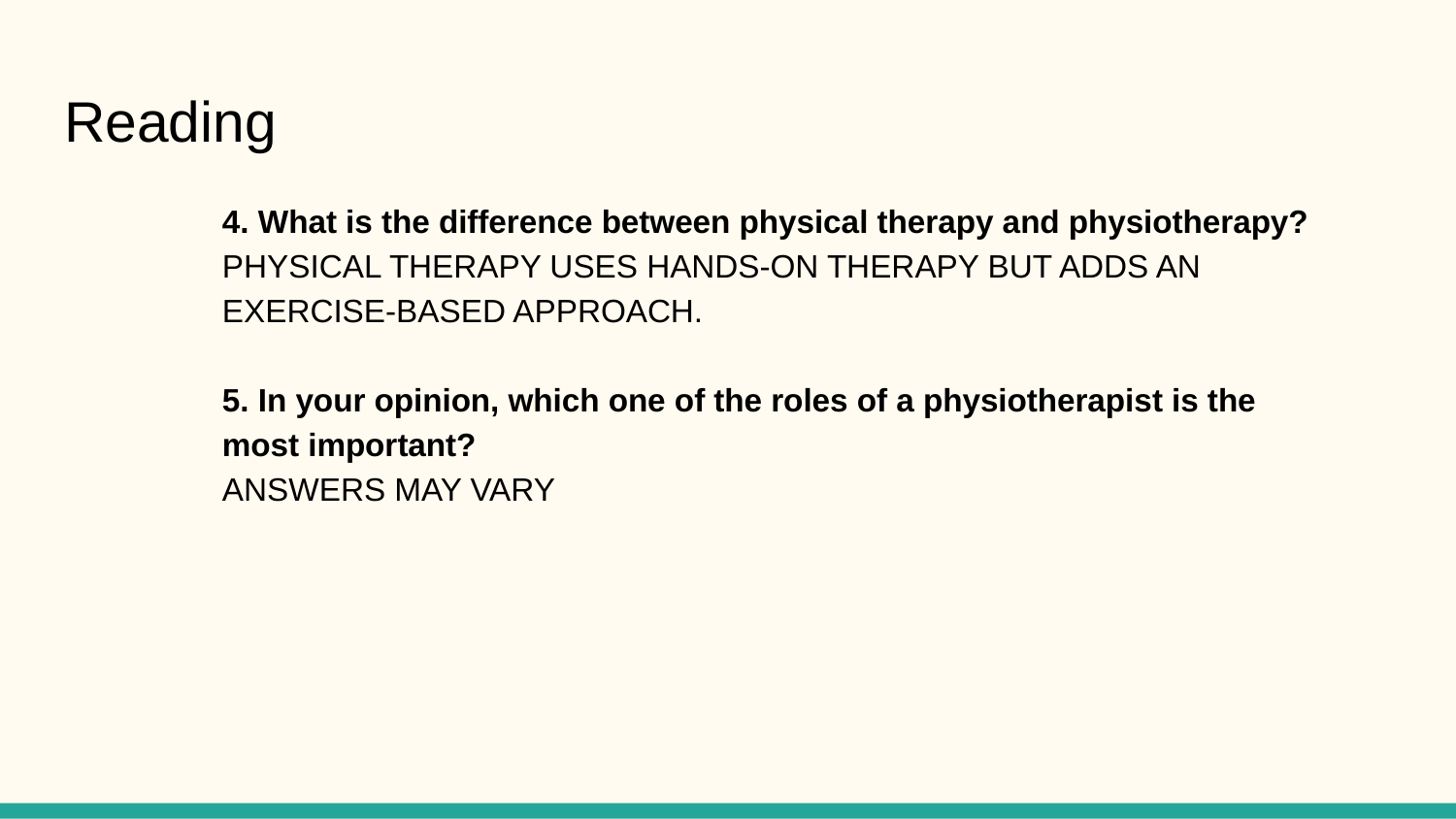

# Reading
4. What is the difference between physical therapy and physiotherapy?
PHYSICAL THERAPY USES HANDS-ON THERAPY BUT ADDS AN EXERCISE-BASED APPROACH.

5. In your opinion, which one of the roles of a physiotherapist is the most important?
ANSWERS MAY VARY